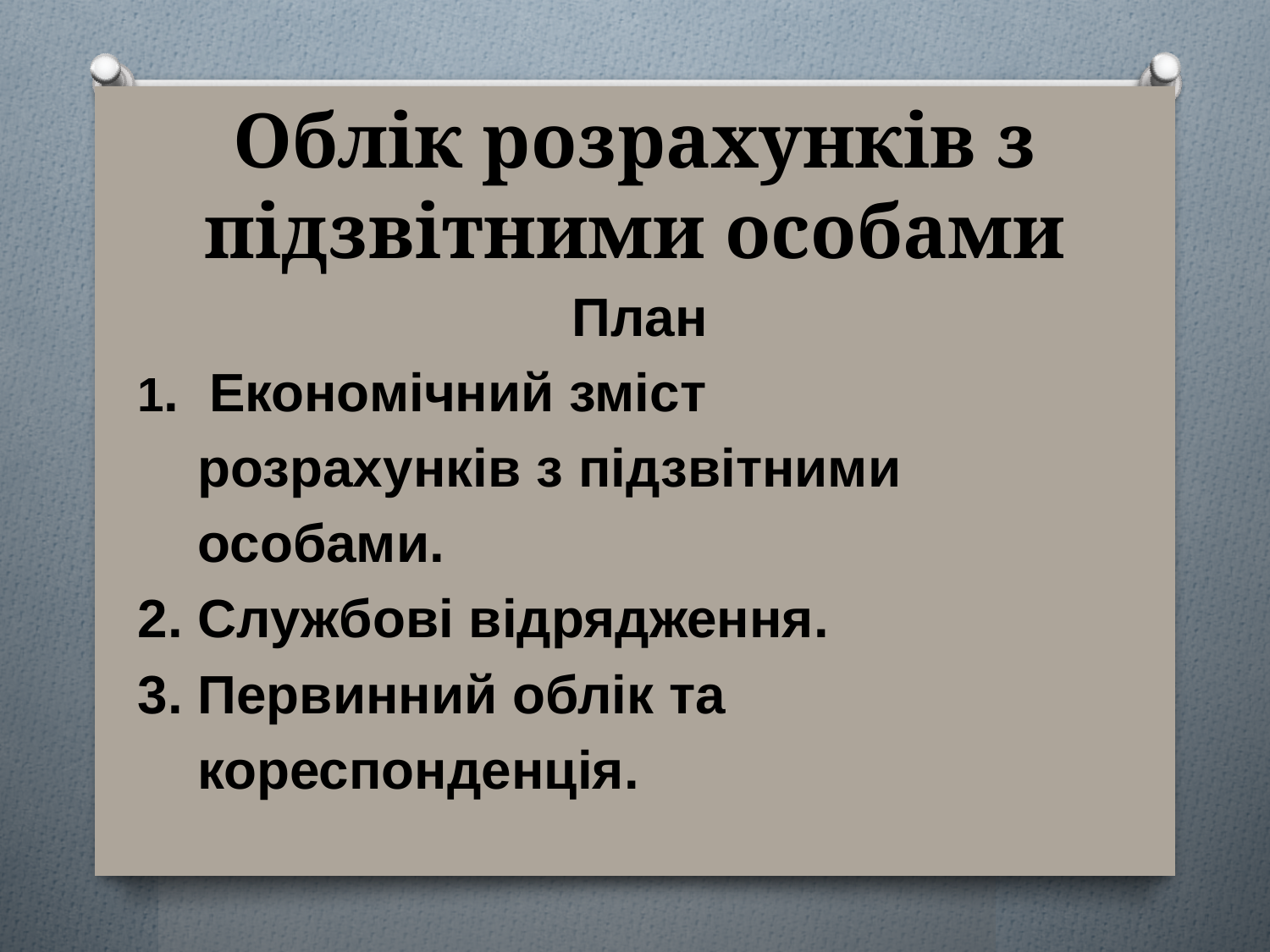

# Облік розрахунків з підзвітними особами
 План
   1.  Економічний зміст
      розрахунків з підзвітними
      особами.
  2. Службові відрядження.
  3. Первинний облік та
      кореспонденція.